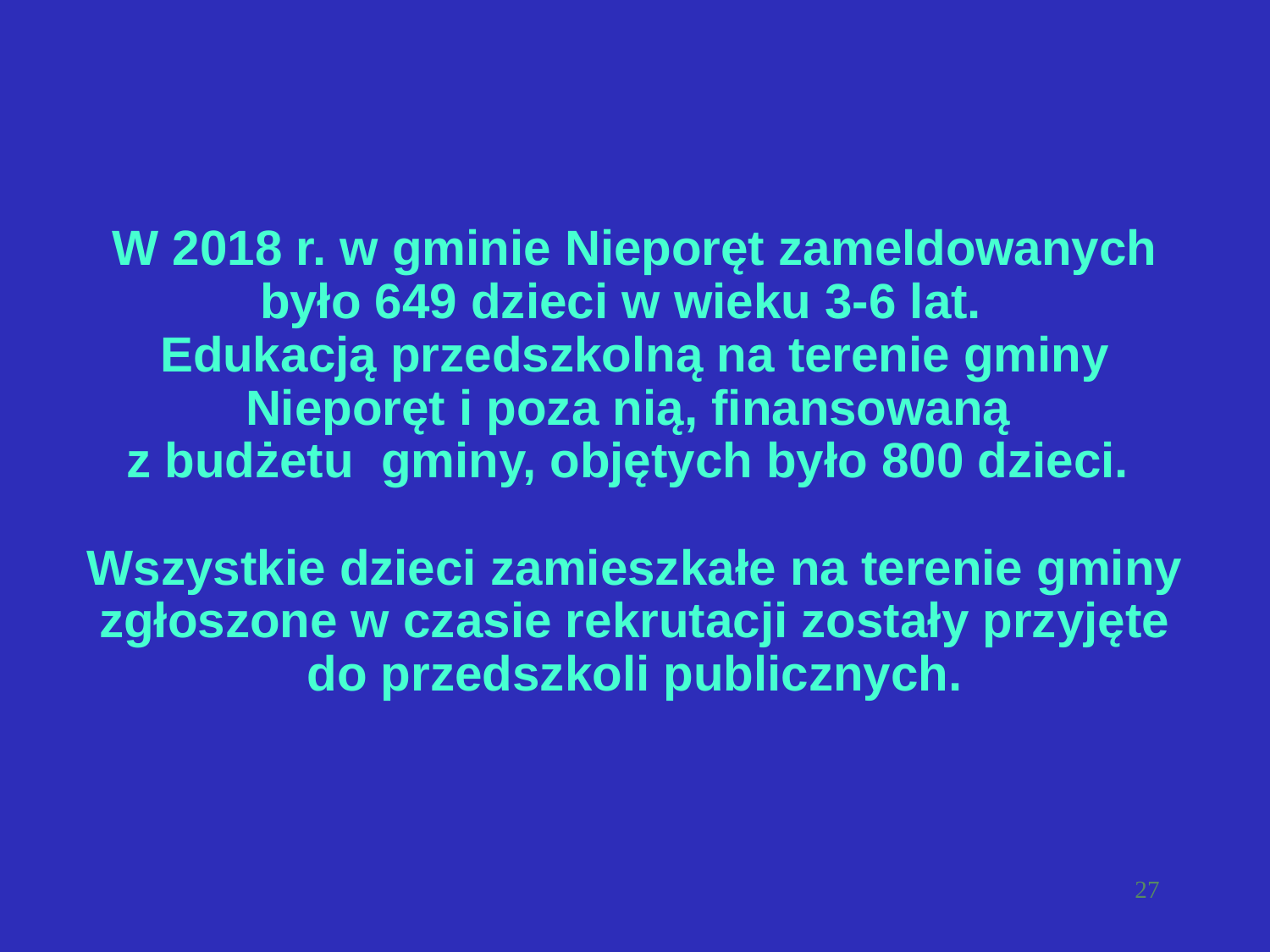

W 2018 r. w gminie Nieporęt zameldowanych było 649 dzieci w wieku 3-6 lat.
Edukacją przedszkolną na terenie gminy Nieporęt i poza nią, finansowaną
z budżetu  gminy, objętych było 800 dzieci.

Wszystkie dzieci zamieszkałe na terenie gminy zgłoszone w czasie rekrutacji zostały przyjęte do przedszkoli publicznych.
27